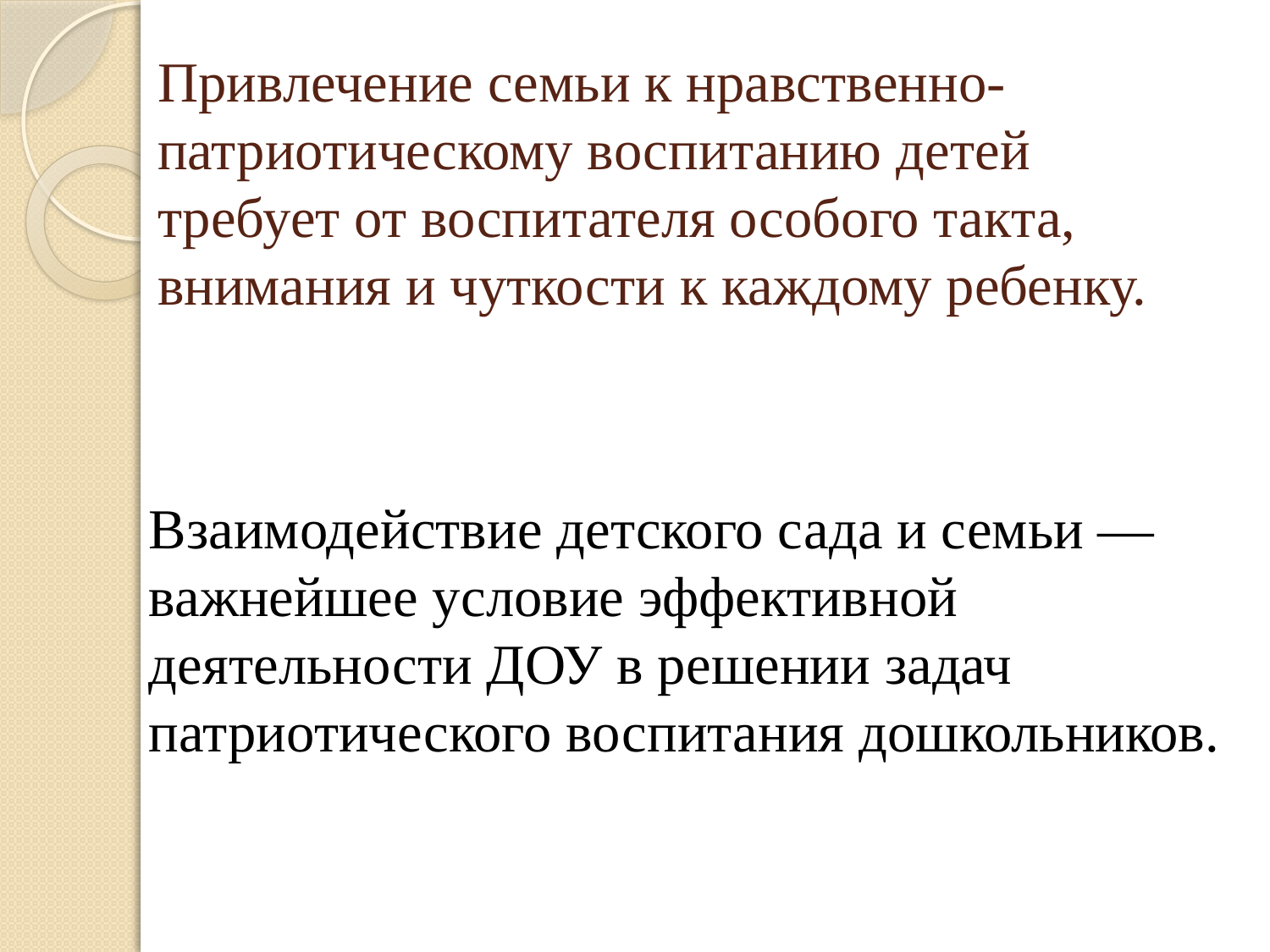

# Привлечение семьи к нравственно-патриотическому воспитанию детей требует от воспитателя особого такта, внимания и чуткости к каждому ребенку.
Взаимодействие детского сада и семьи — важнейшее условие эффективной деятельности ДОУ в решении задач патриотического воспитания дошкольников.